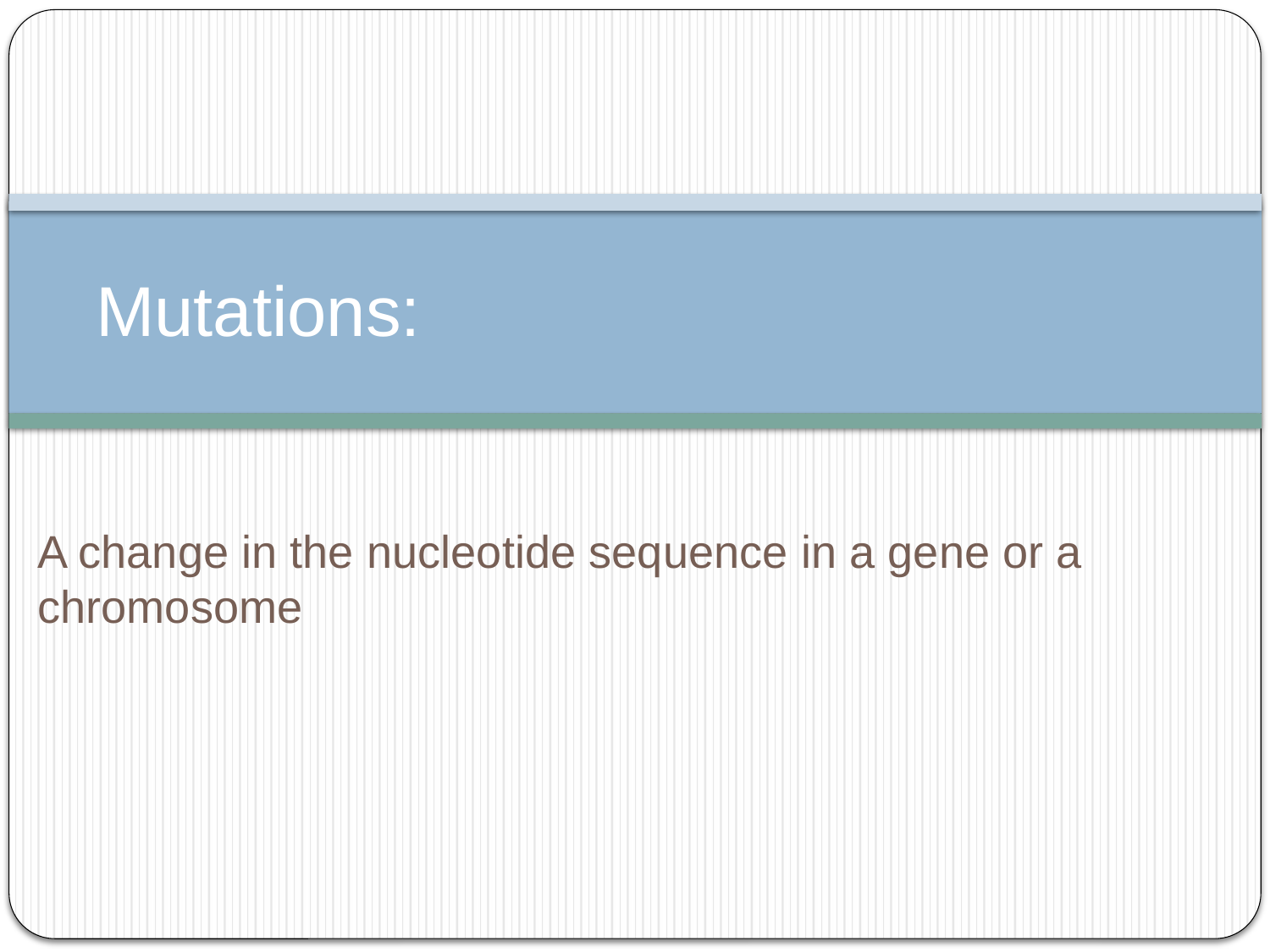

# Mutations:
A change in the nucleotide sequence in a gene or a chromosome